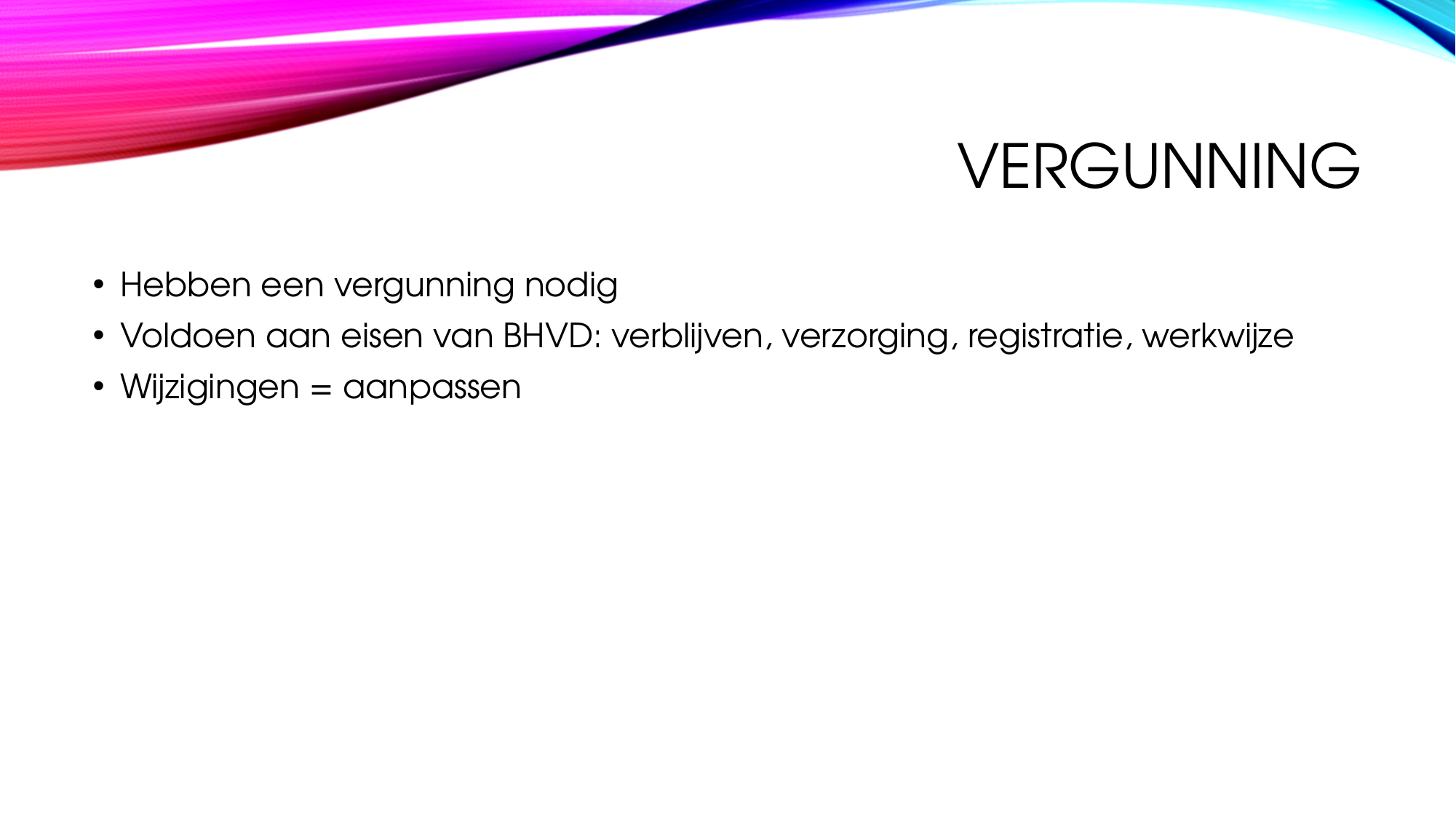

# Vergunning
Hebben een vergunning nodig
Voldoen aan eisen van BHVD: verblijven, verzorging, registratie, werkwijze
Wijzigingen = aanpassen